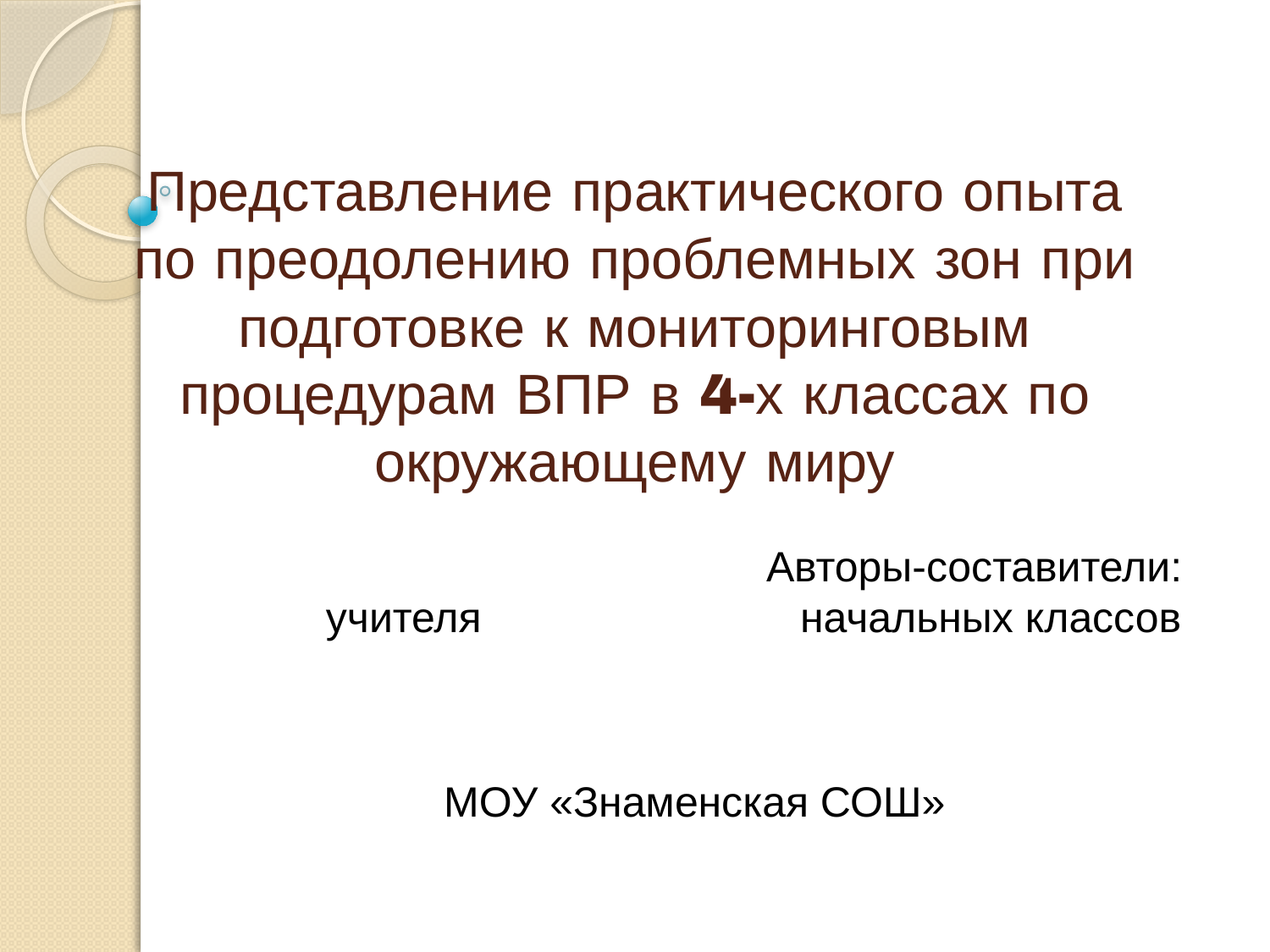

# Представление практического опыта по преодолению проблемных зон при подготовке к мониторинговым процедурам ВПР в 4-х классах по окружающему миру
                                       Авторы-составители: учителя                           начальных классов

МОУ «Знаменская СОШ»